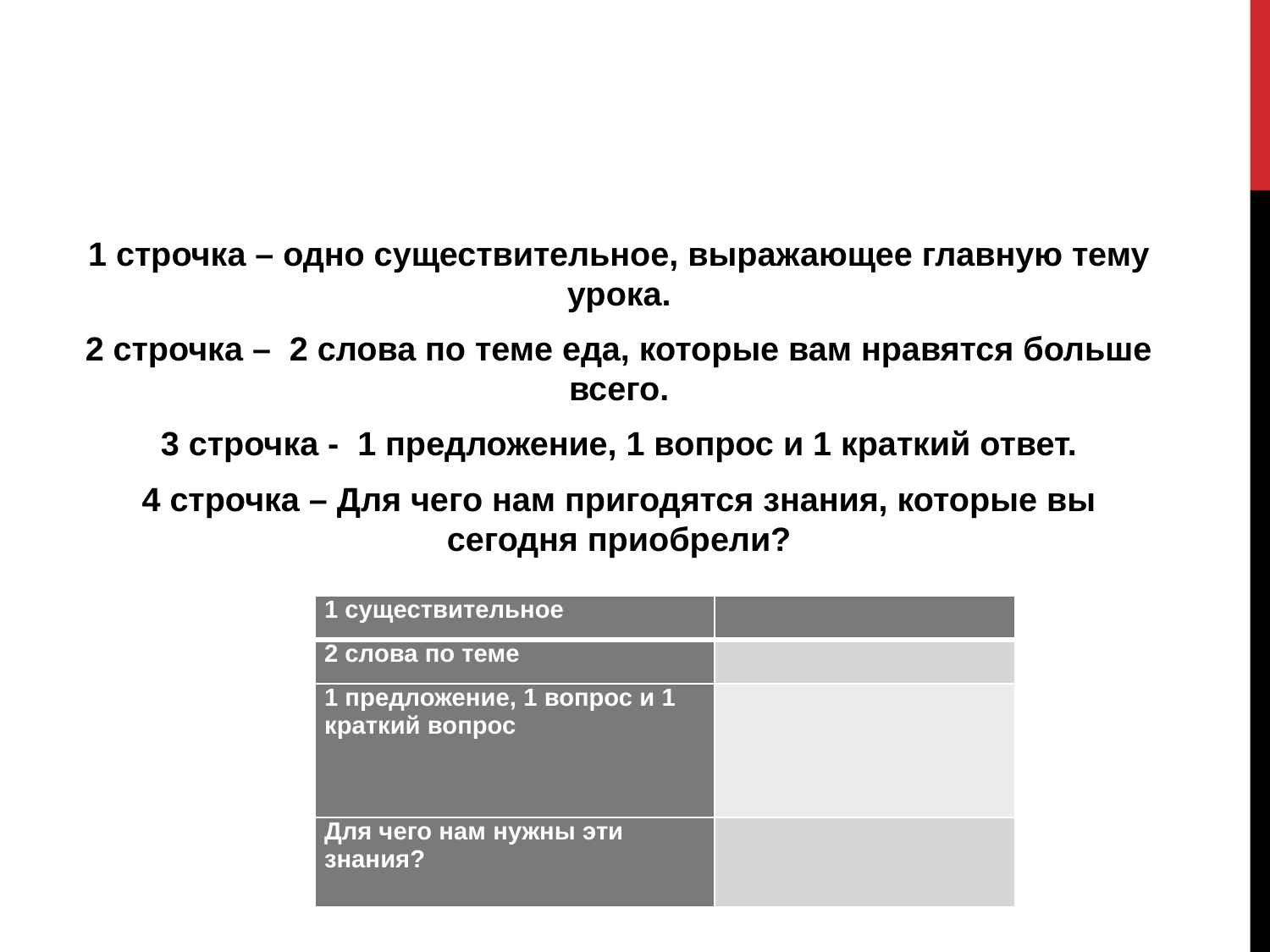

#
1 строчка – одно существительное, выражающее главную тему урока.
2 строчка –  2 слова по теме еда, которые вам нравятся больше всего.
3 строчка -  1 предложение, 1 вопрос и 1 краткий ответ.
4 строчка – Для чего нам пригодятся знания, которые вы сегодня приобрели?

| 1 существительное |  |
| --- | --- |
| 2 слова по теме |  |
| 1 предложение, 1 вопрос и 1 краткий вопрос |  |
| Для чего нам нужны эти знания? |  |